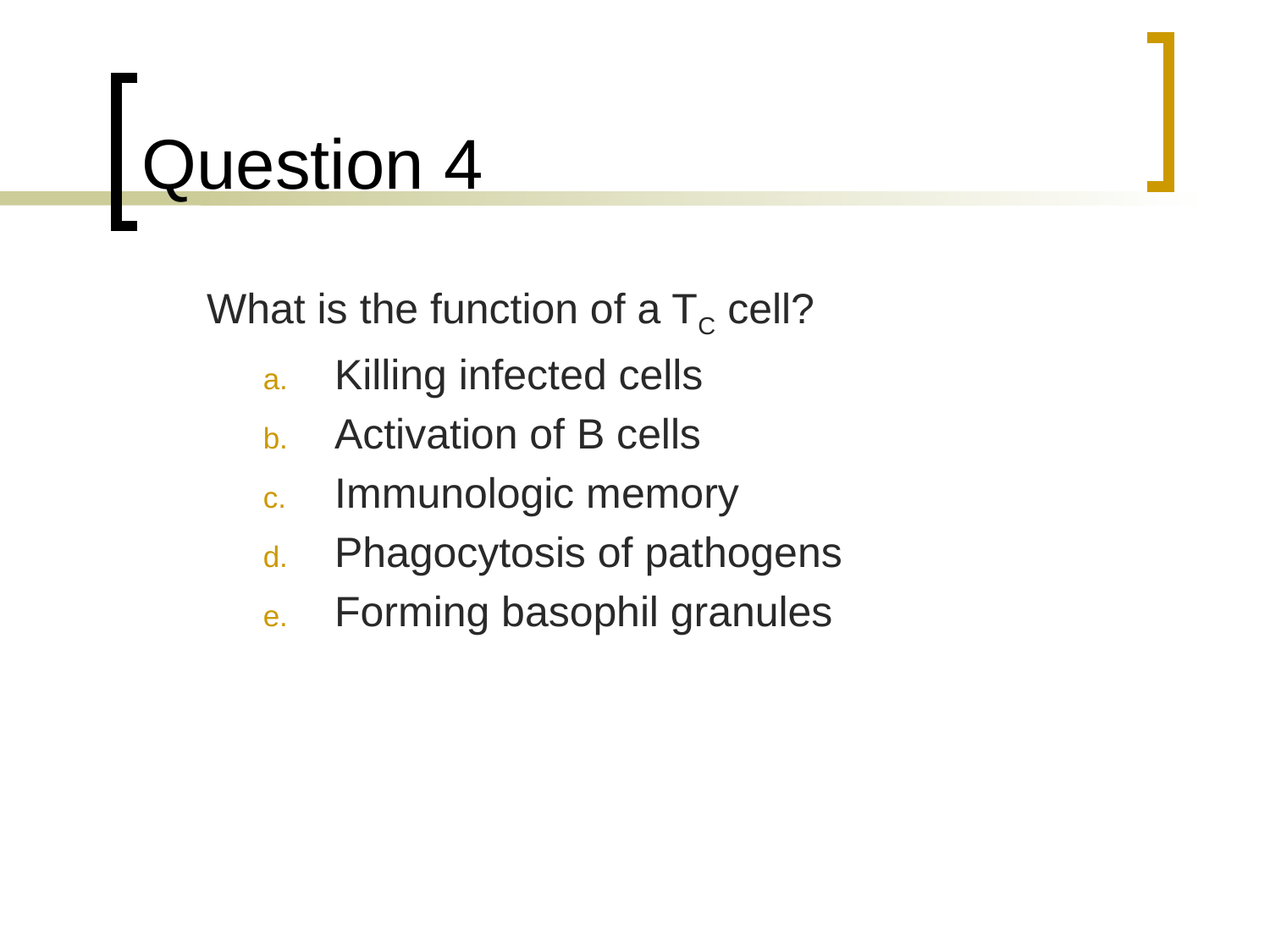

# Question 4
	What is the function of a TC cell?
Killing infected cells
Activation of B cells
Immunologic memory
Phagocytosis of pathogens
Forming basophil granules